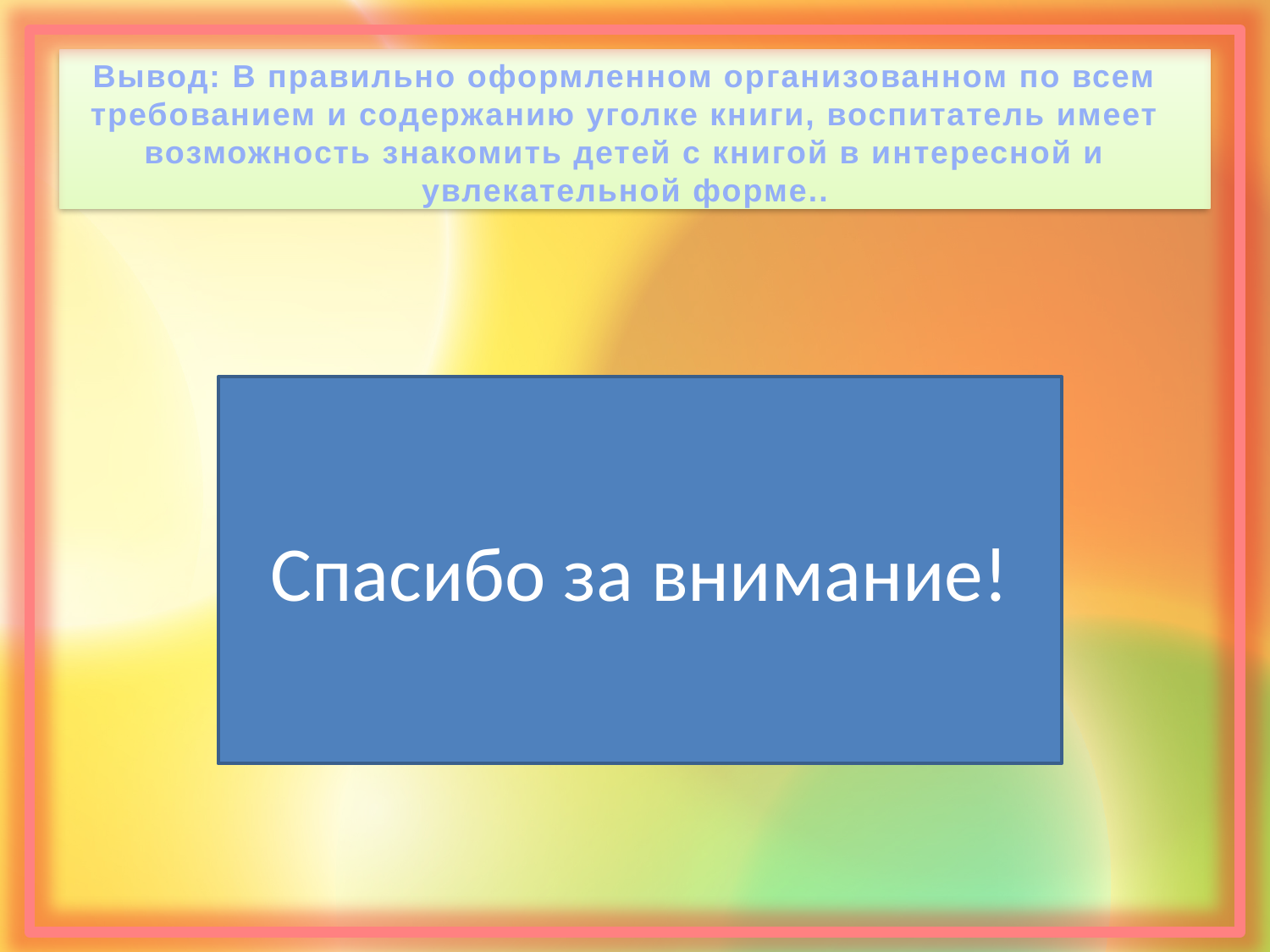

Вывод: В правильно оформленном организованном по всем требованием и содержанию уголке книги, воспитатель имеет возможность знакомить детей с книгой в интересной и увлекательной форме..

Спасибо за внимание!